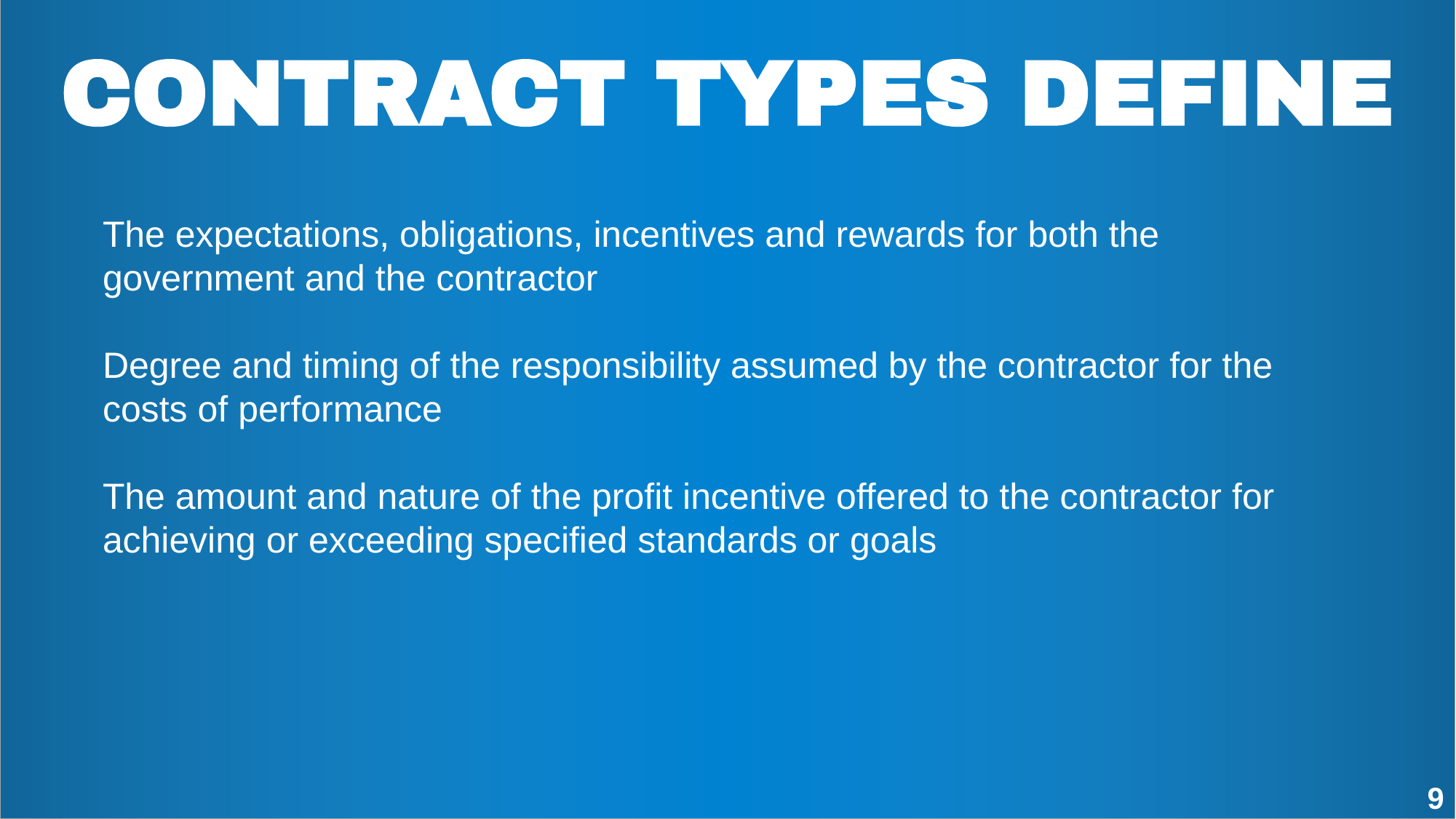

CONTRACT TYPES DEFINE
The expectations, obligations, incentives and rewards for both the government and the contractor
Degree and timing of the responsibility assumed by the contractor for the costs of performance
The amount and nature of the profit incentive offered to the contractor for achieving or exceeding specified standards or goals

9